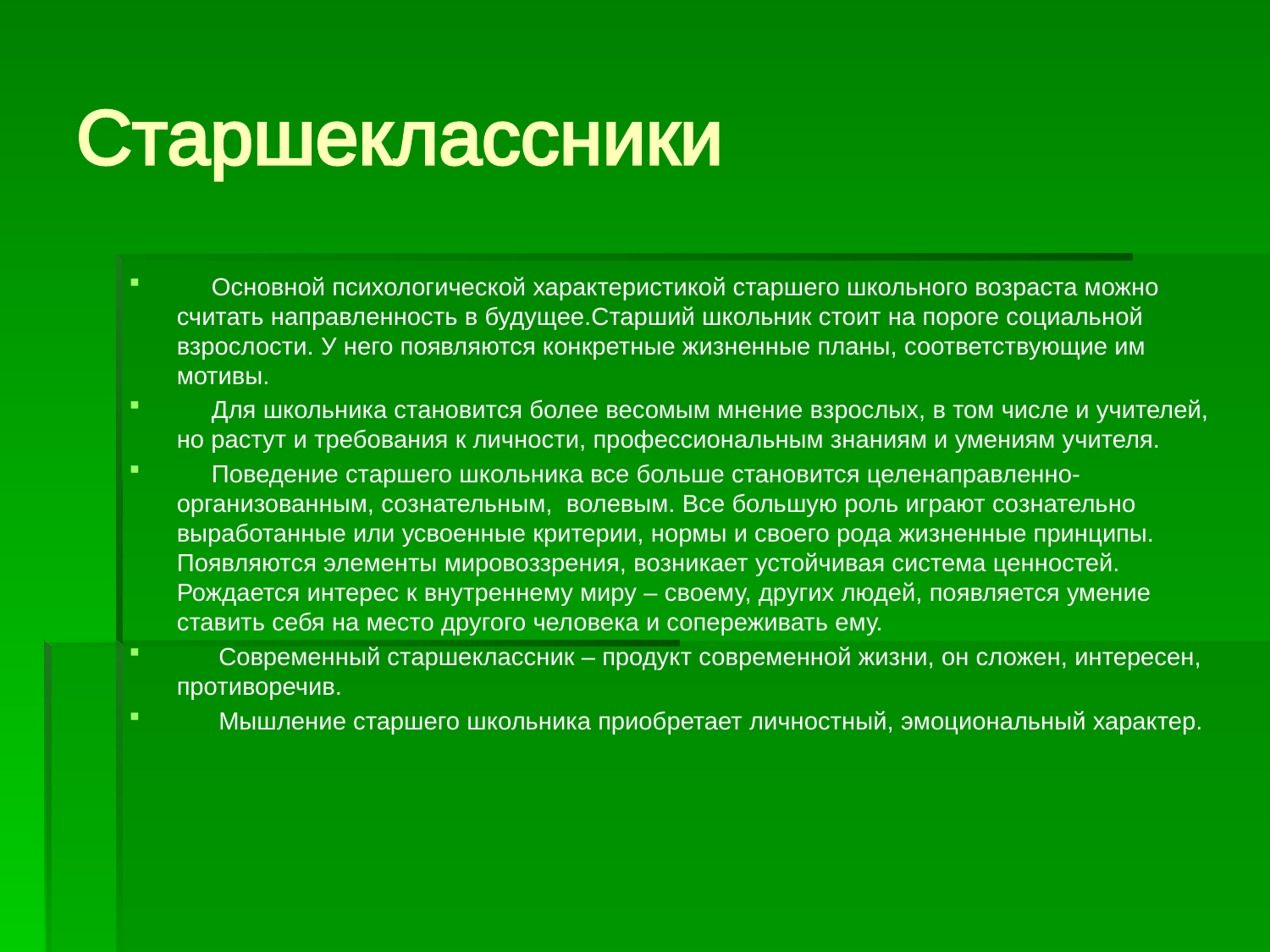

# Старшеклассники
     Основной психологической характеристикой старшего школьного возраста можно считать направленность в будущее.Старший школьник стоит на пороге социальной взрослости. У него появляются конкретные жизненные планы, соответствующие им мотивы.
     Для школьника становится более весомым мнение взрослых, в том числе и учителей, но растут и требования к личности, профессиональным знаниям и умениям учителя.
     Поведение старшего школьника все больше становится целенаправленно- организованным, сознательным,  волевым. Все большую роль играют сознательно выработанные или усвоенные критерии, нормы и своего рода жизненные принципы. Появляются элементы мировоззрения, возникает устойчивая система ценностей. Рождается интерес к внутреннему миру – своему, других людей, появляется умение ставить себя на место другого человека и сопереживать ему.
      Современный старшеклассник – продукт современной жизни, он сложен, интересен, противоречив.
      Мышление старшего школьника приобретает личностный, эмоциональный характер.